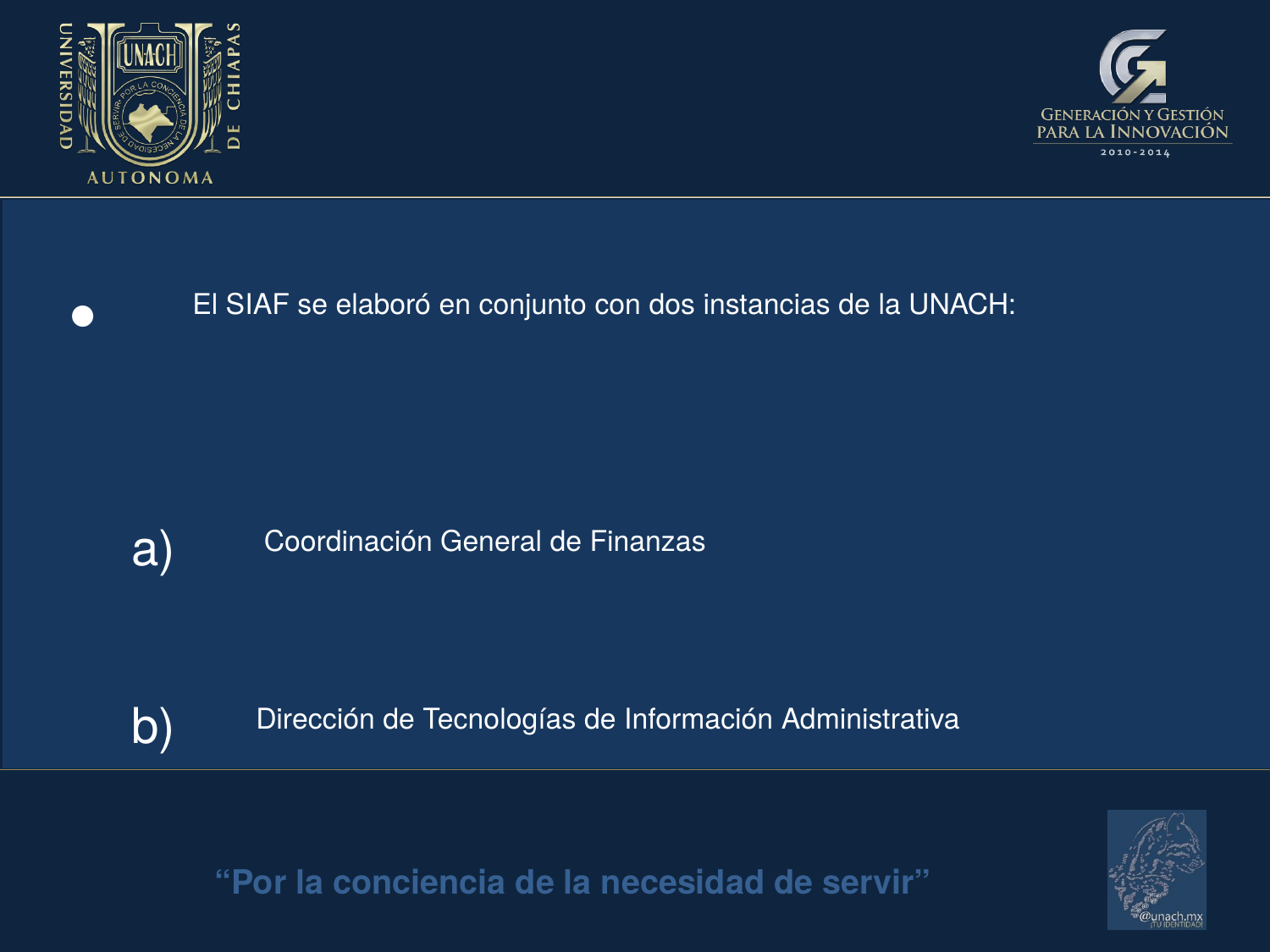

El SIAF se elaboró en conjunto con dos instancias de la UNACH:

 Coordinación General de Finanzas

Dirección de Tecnologías de Información Administrativa